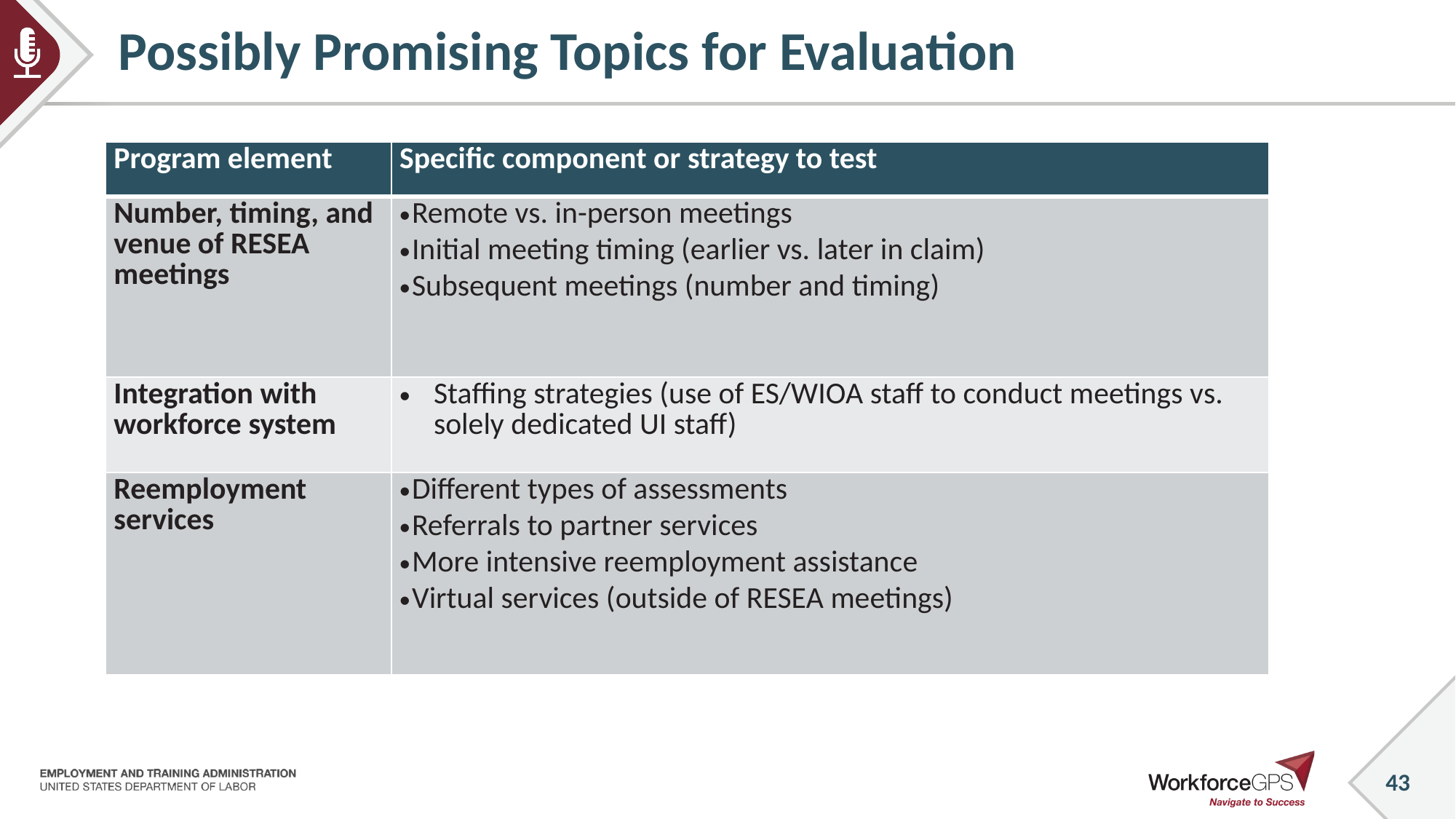

# Possibly Promising Topics for Evaluation
| Program element | Specific component or strategy to test |
| --- | --- |
| Number, timing, and venue of RESEA meetings | Remote vs. in-person meetings Initial meeting timing (earlier vs. later in claim) Subsequent meetings (number and timing) |
| Integration with workforce system | Staffing strategies (use of ES/WIOA staff to conduct meetings vs. solely dedicated UI staff) |
| Reemployment services | Different types of assessments Referrals to partner services More intensive reemployment assistance Virtual services (outside of RESEA meetings) |
43